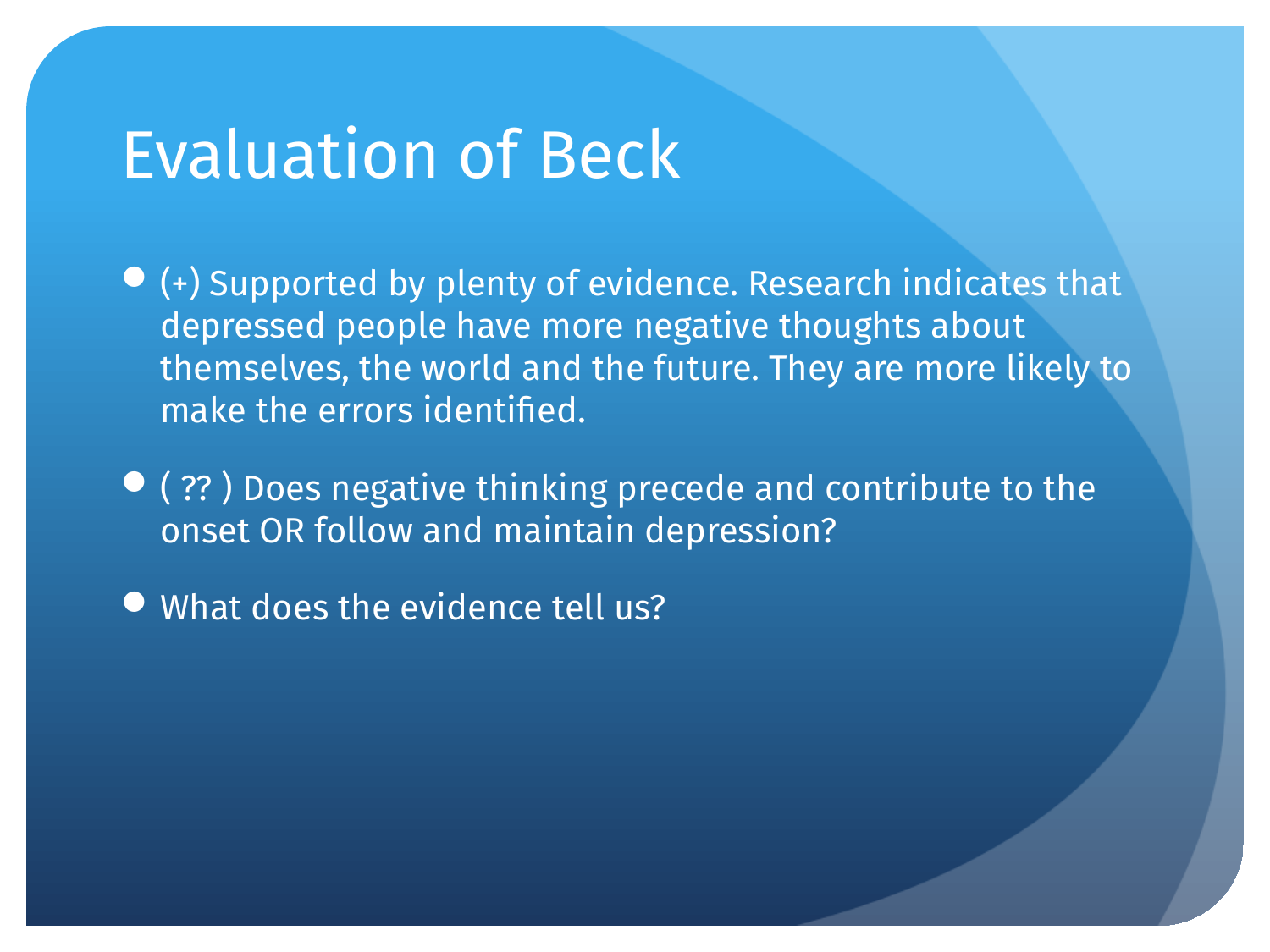

# Evaluation of Beck
(+) Supported by plenty of evidence. Research indicates that depressed people have more negative thoughts about themselves, the world and the future. They are more likely to make the errors identified.
( ?? ) Does negative thinking precede and contribute to the onset OR follow and maintain depression?
What does the evidence tell us?